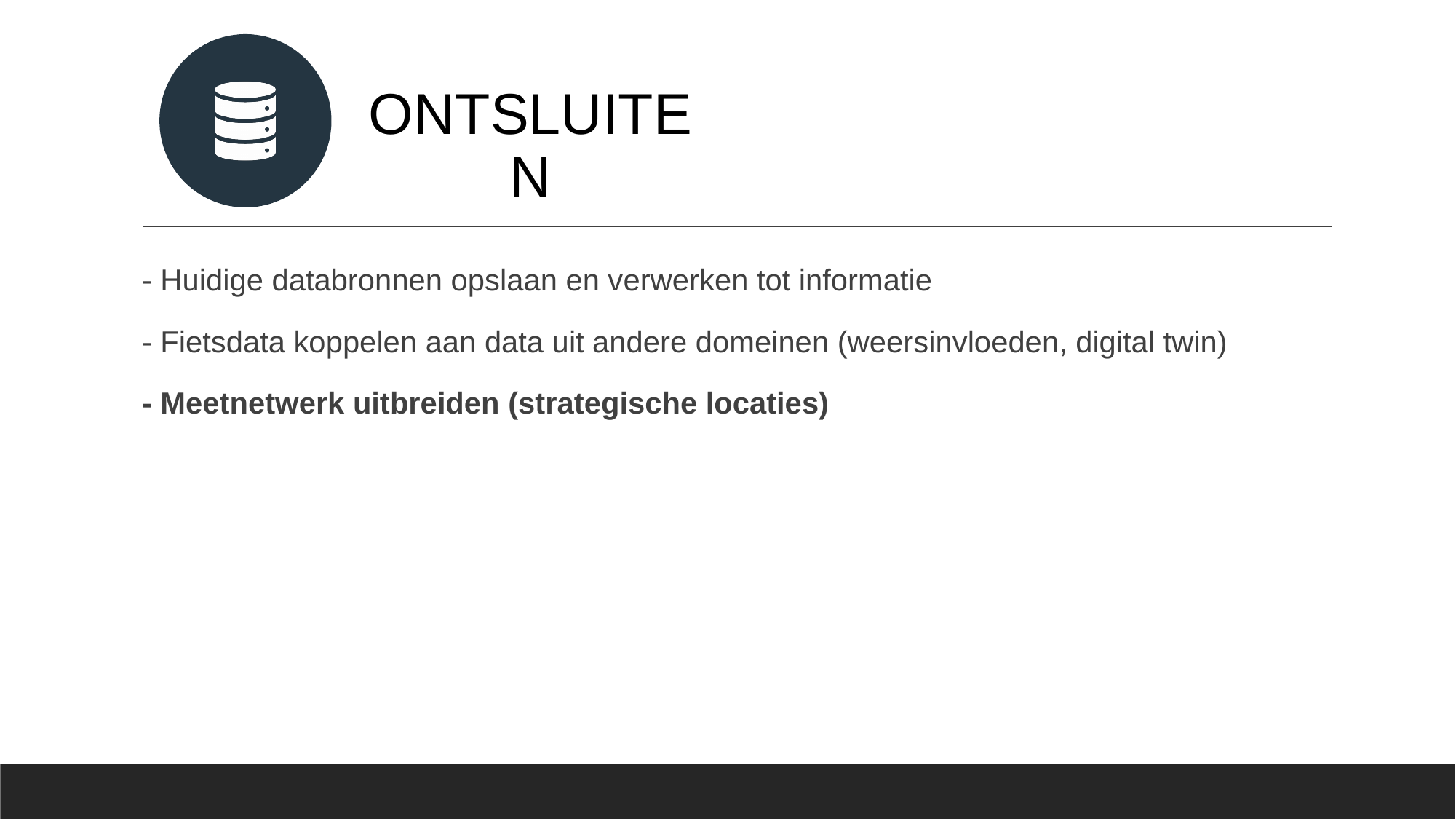

#

Ontsluiten

- Huidige databronnen opslaan en verwerken tot informatie
- Fietsdata koppelen aan data uit andere domeinen (weersinvloeden, digital twin)
- Meetnetwerk uitbreiden (strategische locaties)